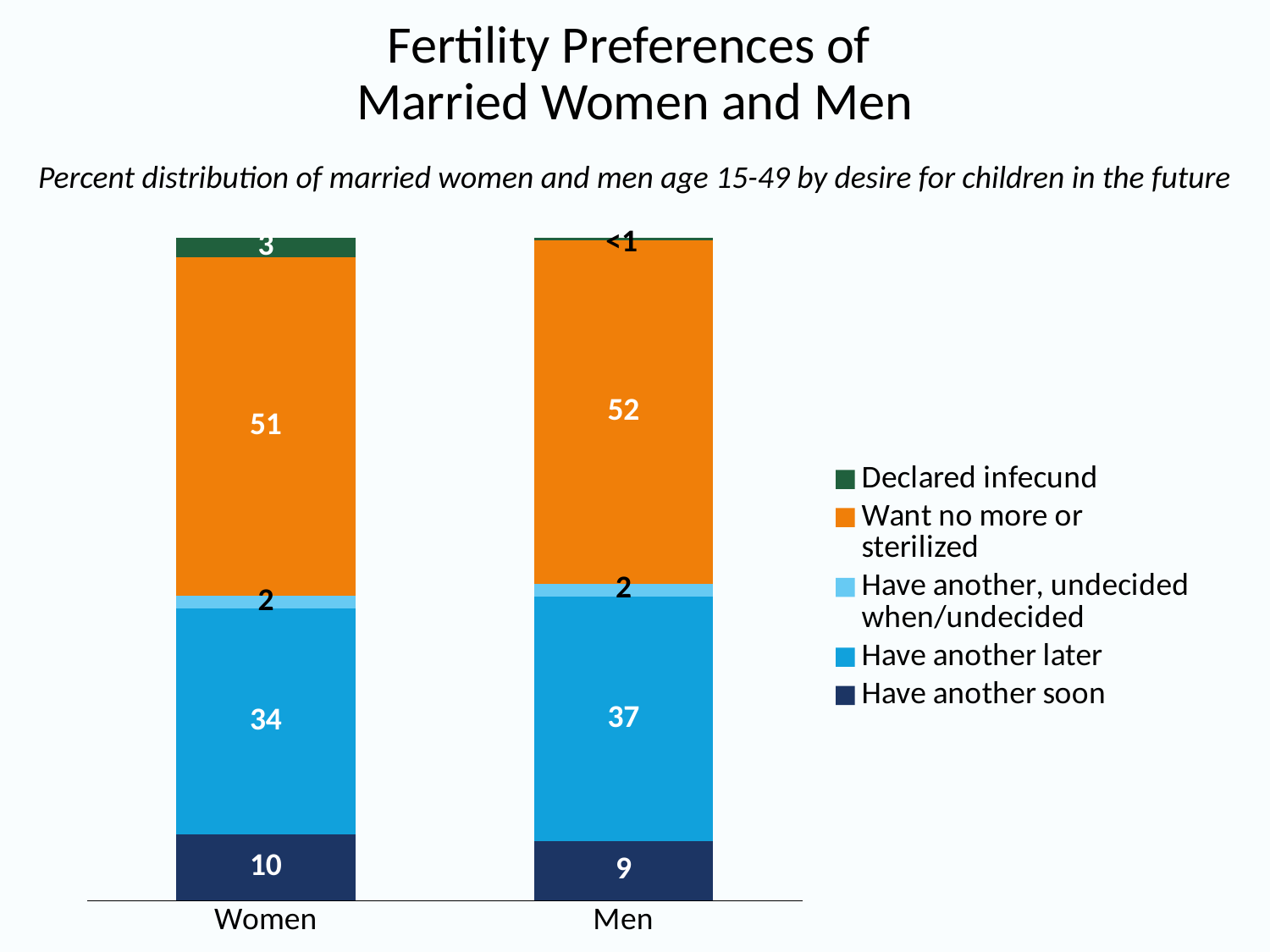

# Fertility Preferences of Married Women and Men
Percent distribution of married women and men age 15-49 by desire for children in the future
<1

### Chart

| Category | Have another soon | Have another later | Have another, undecided when/undecided | Want no more or sterilized | Declared infecund |
|---|---|---|---|---|---|
| Women | 10.0 | 34.0 | 2.0 | 51.0 | 3.0 |
| Men | 9.0 | 37.0 | 2.0 | 52.0 | 0.4 |